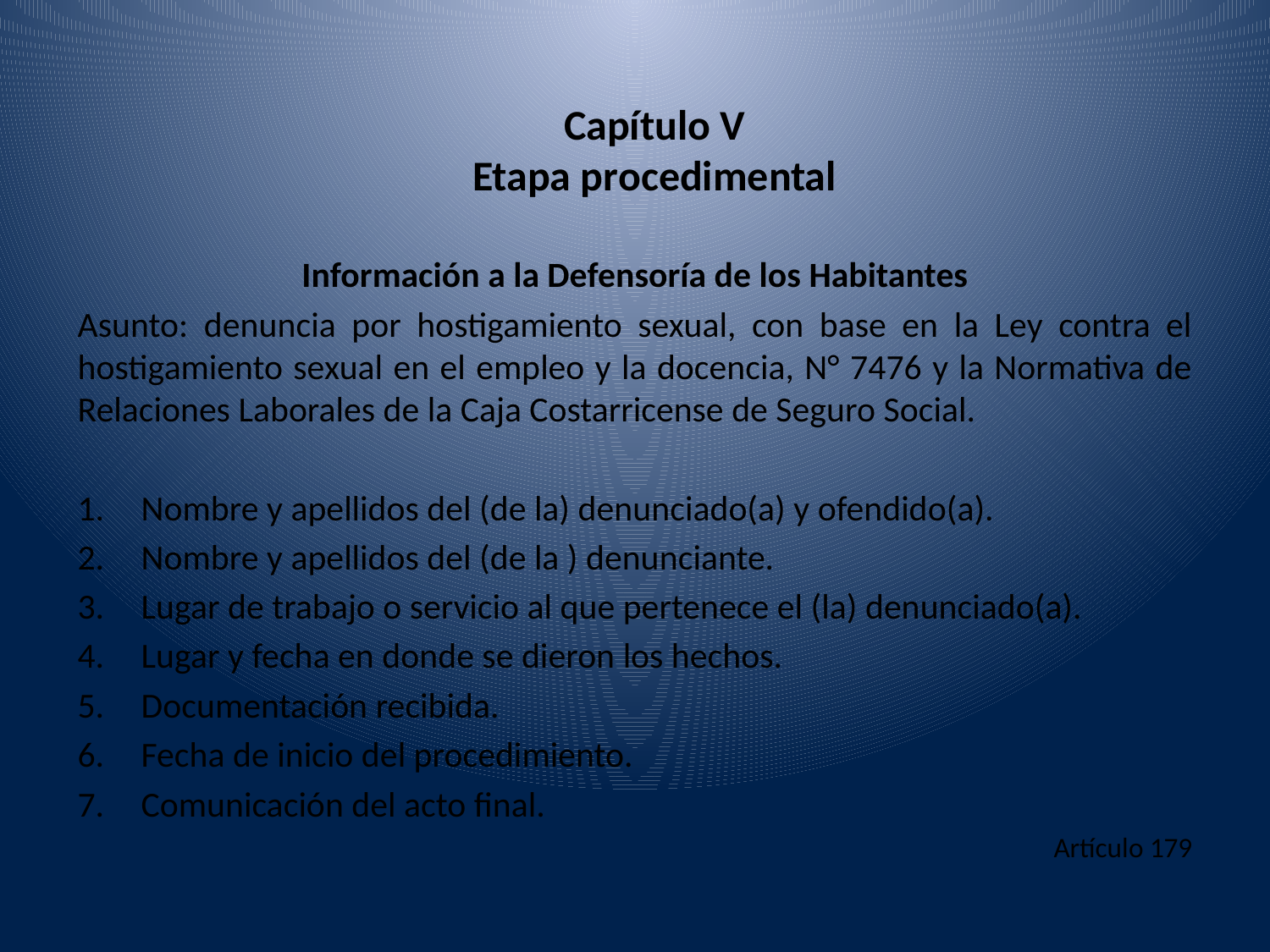

# Capítulo V Etapa procedimental
Información a la Defensoría de los Habitantes
Asunto: denuncia por hostigamiento sexual, con base en la Ley contra el hostigamiento sexual en el empleo y la docencia, N° 7476 y la Normativa de Relaciones Laborales de la Caja Costarricense de Seguro Social.

Nombre y apellidos del (de la) denunciado(a) y ofendido(a).
Nombre y apellidos del (de la ) denunciante.
Lugar de trabajo o servicio al que pertenece el (la) denunciado(a).
Lugar y fecha en donde se dieron los hechos.
Documentación recibida.
Fecha de inicio del procedimiento.
Comunicación del acto final.
Artículo 179